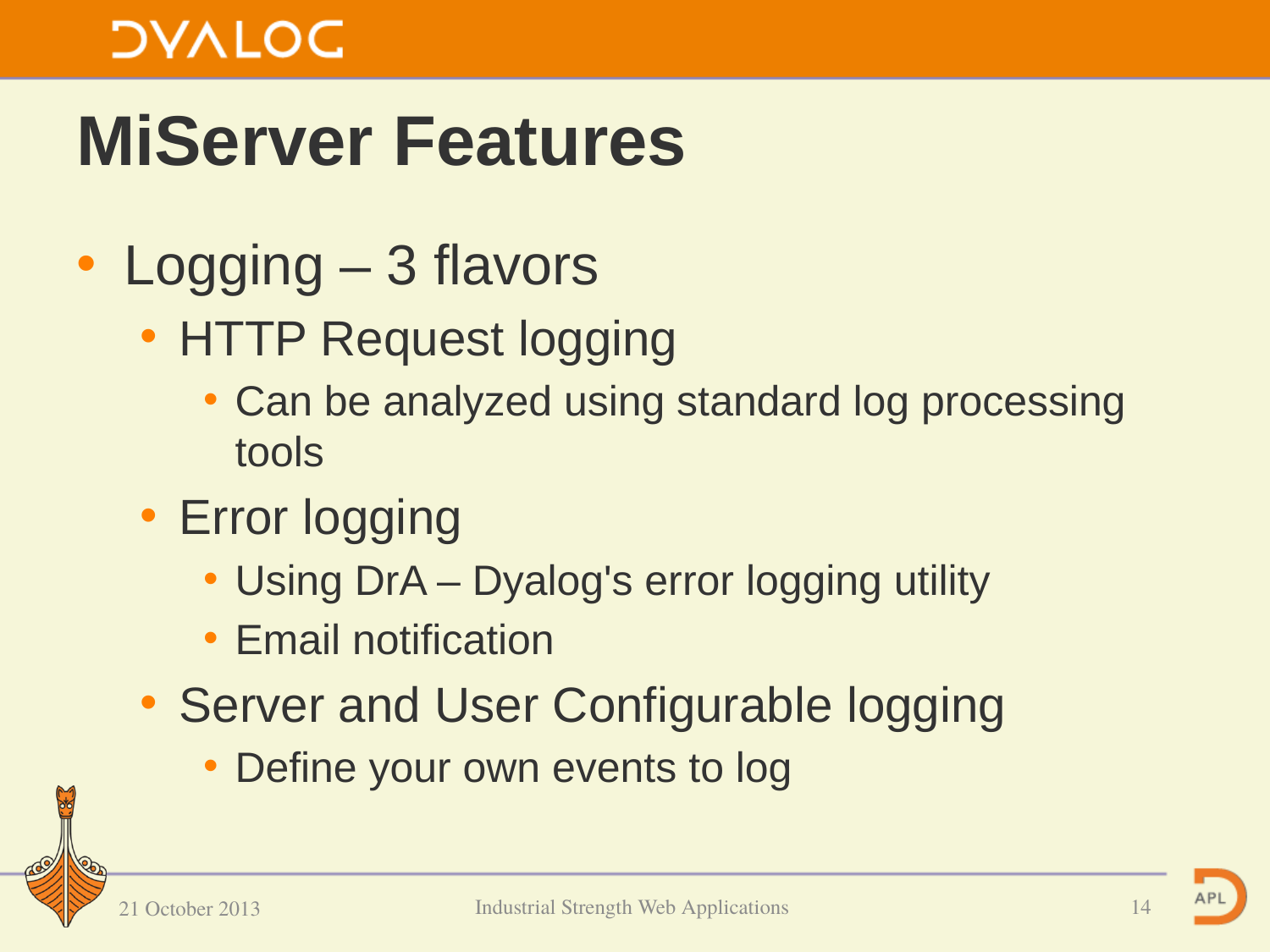

# MiServer Features
Logging – 3 flavors
HTTP Request logging
Can be analyzed using standard log processing tools
Error logging
Using DrA – Dyalog's error logging utility
Email notification
Server and User Configurable logging
Define your own events to log
21 October 2013
 Industrial Strength Web Applications
14